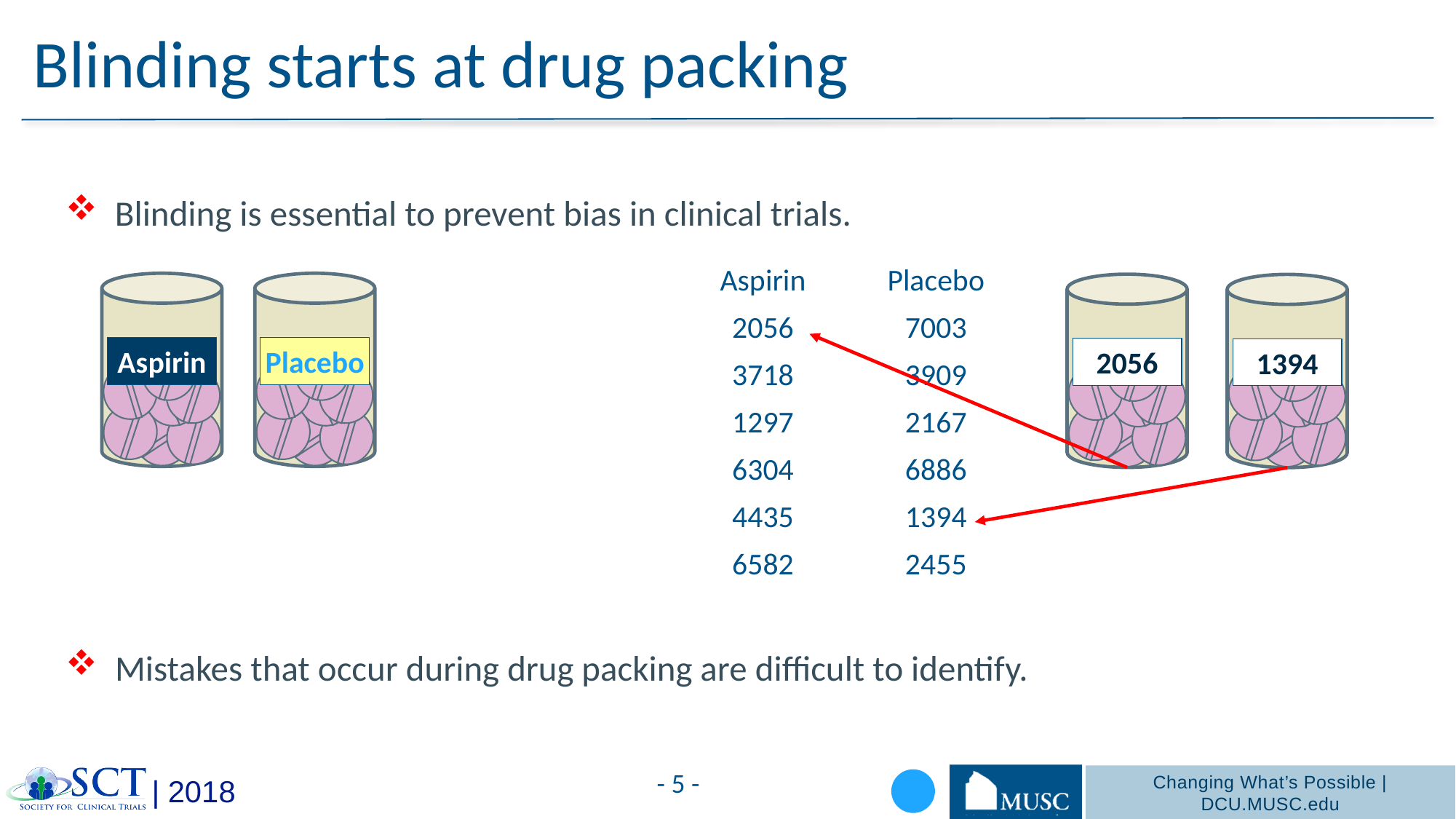

# Blinding starts at drug packing
Blinding is essential to prevent bias in clinical trials.
| Aspirin | Placebo |
| --- | --- |
| 2056 | 7003 |
| 3718 | 3909 |
| 1297 | 2167 |
| 6304 | 6886 |
| 4435 | 1394 |
| 6582 | 2455 |

Aspirin
Placebo

2056
1394

Mistakes that occur during drug packing are difficult to identify.
- 5 -